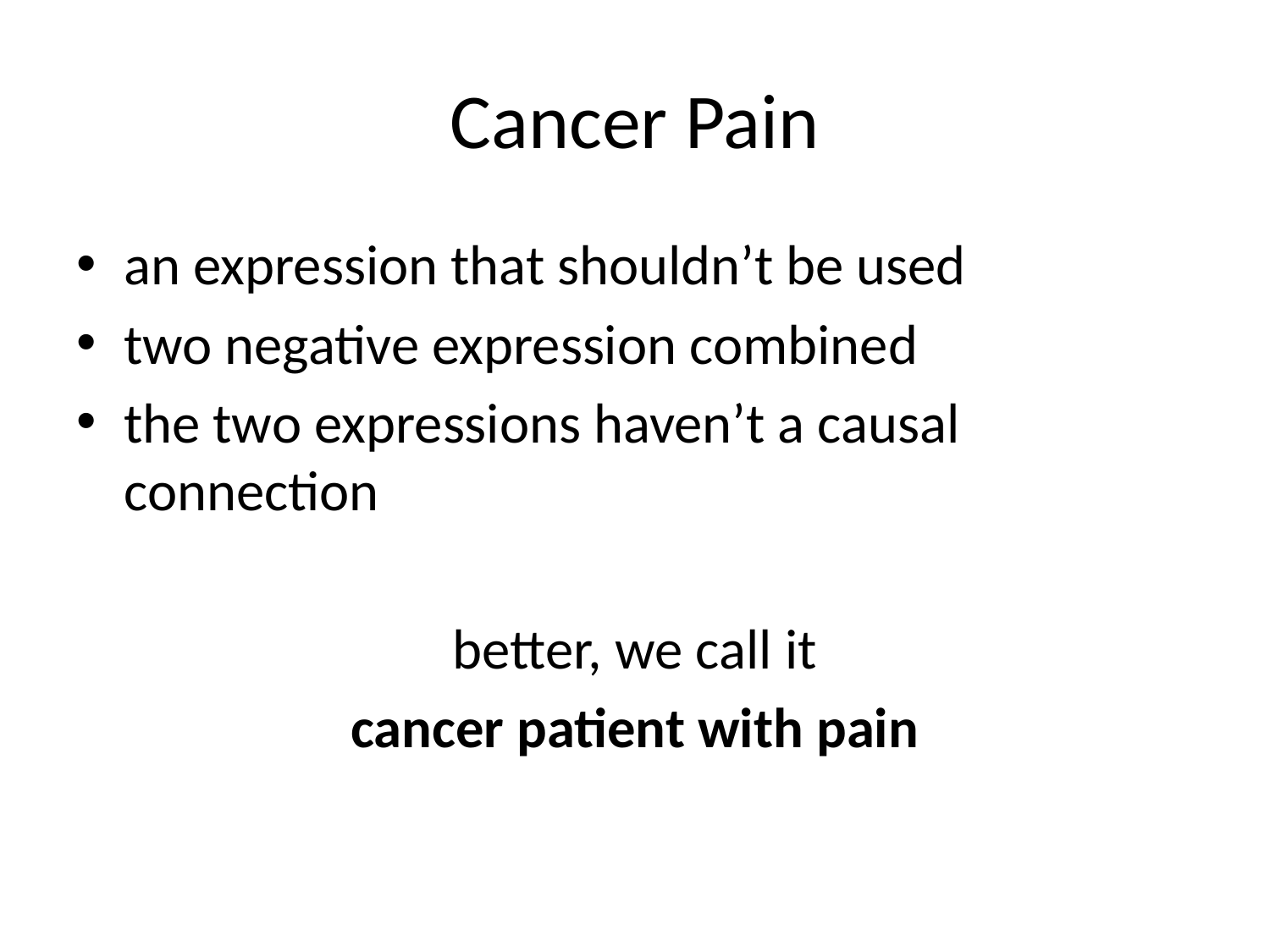

# Cancer Pain
an expression that shouldn’t be used
two negative expression combined
the two expressions haven’t a causal connection

better, we call it
cancer patient with pain